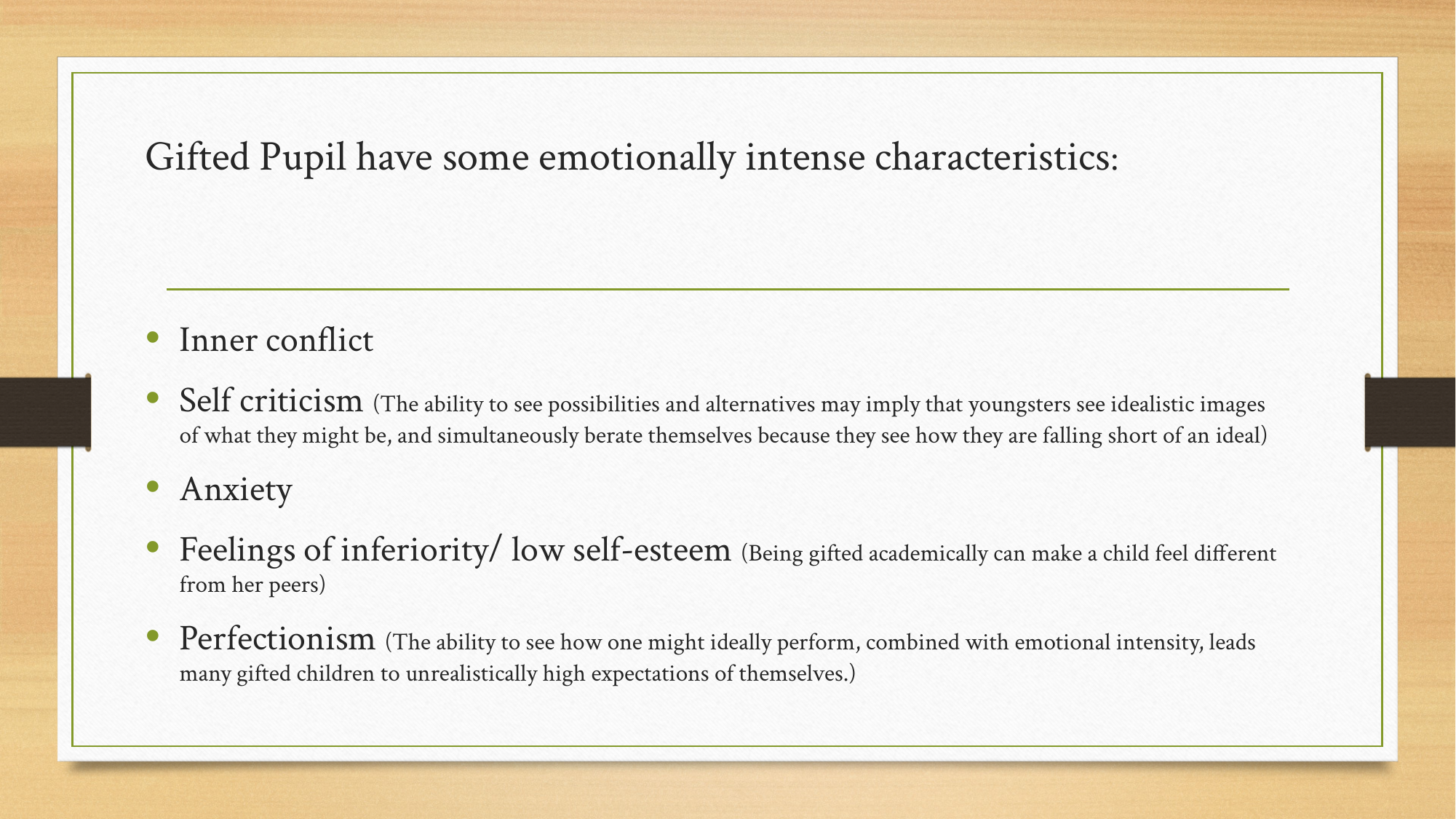

Gifted Pupil have some emotionally intense characteristics:

Inner conflict
Self criticism (The ability to see possibilities and alternatives may imply that youngsters see idealistic images of what they might be, and simultaneously berate themselves because they see how they are falling short of an ideal)
Anxiety
Feelings of inferiority/ low self-esteem (Being gifted academically can make a child feel different from her peers)
Perfectionism (The ability to see how one might ideally perform, combined with emotional intensity, leads many gifted children to unrealistically high expectations of themselves.)